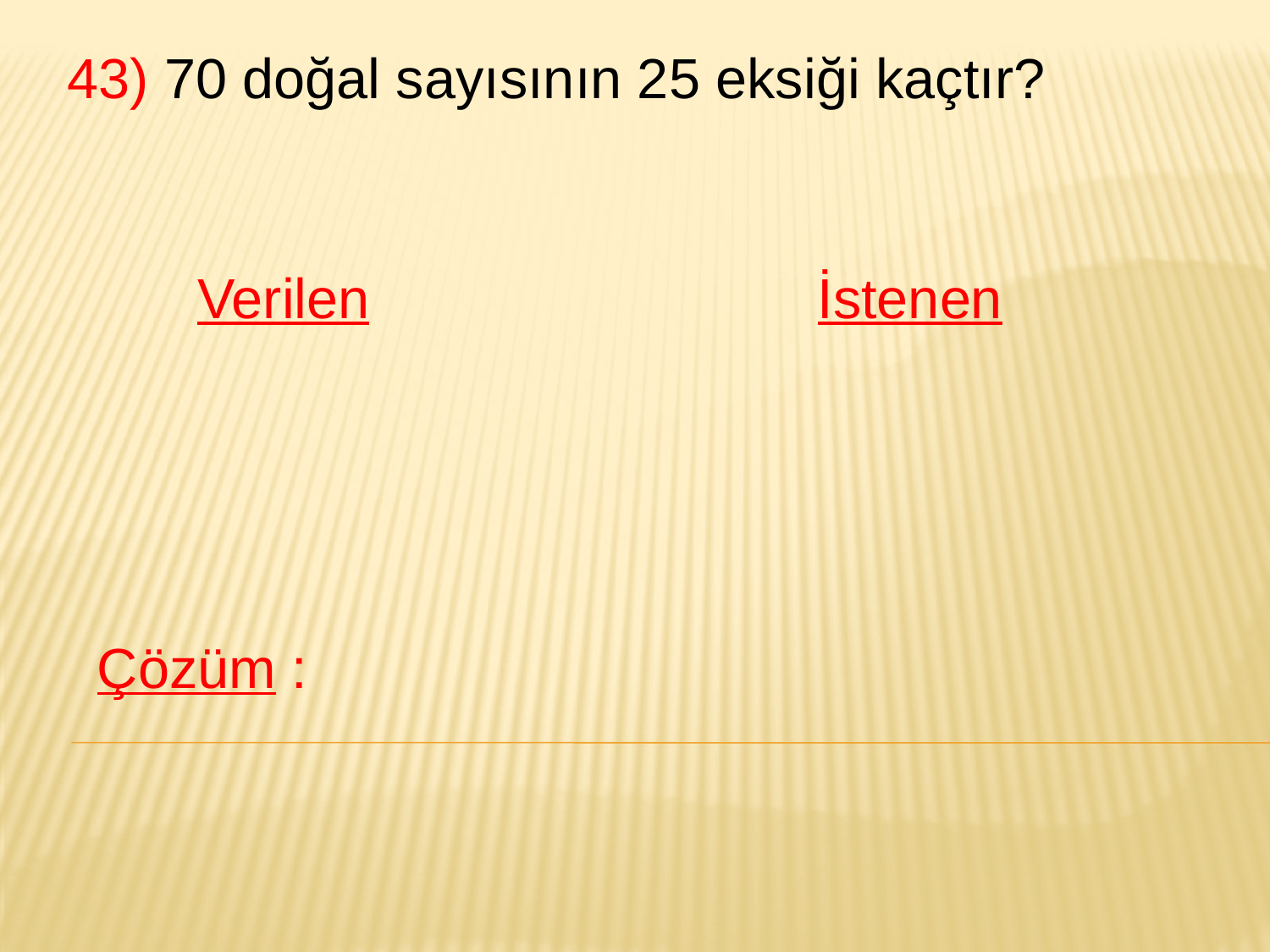

43) 70 doğal sayısının 25 eksiği kaçtır?

Verilen
İstenen
Çözüm :